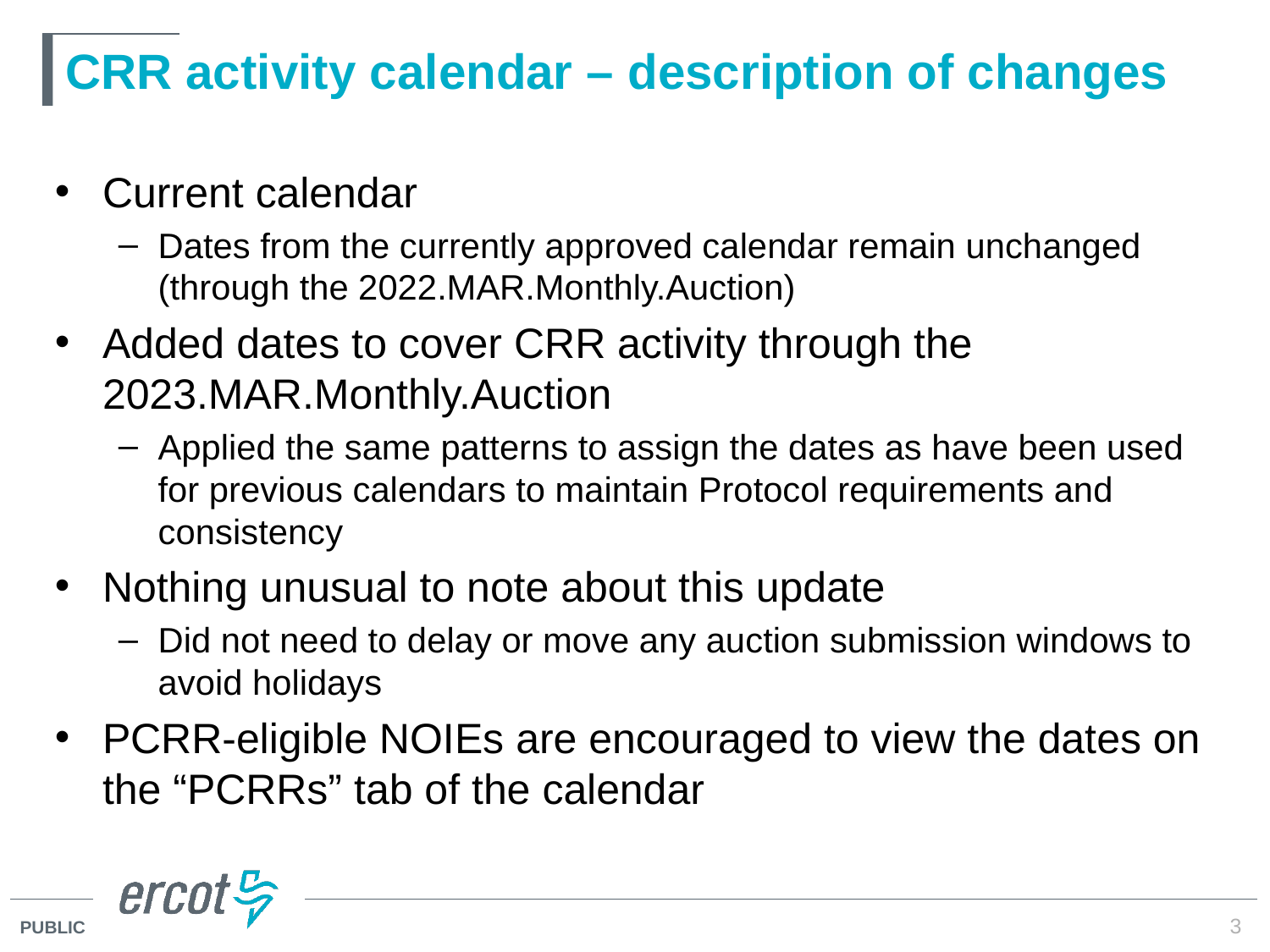

# CRR activity calendar – description of changes
Current calendar
Dates from the currently approved calendar remain unchanged (through the 2022.MAR.Monthly.Auction)
Added dates to cover CRR activity through the 2023.MAR.Monthly.Auction
Applied the same patterns to assign the dates as have been used for previous calendars to maintain Protocol requirements and consistency
Nothing unusual to note about this update
Did not need to delay or move any auction submission windows to avoid holidays
PCRR-eligible NOIEs are encouraged to view the dates on the “PCRRs” tab of the calendar
3